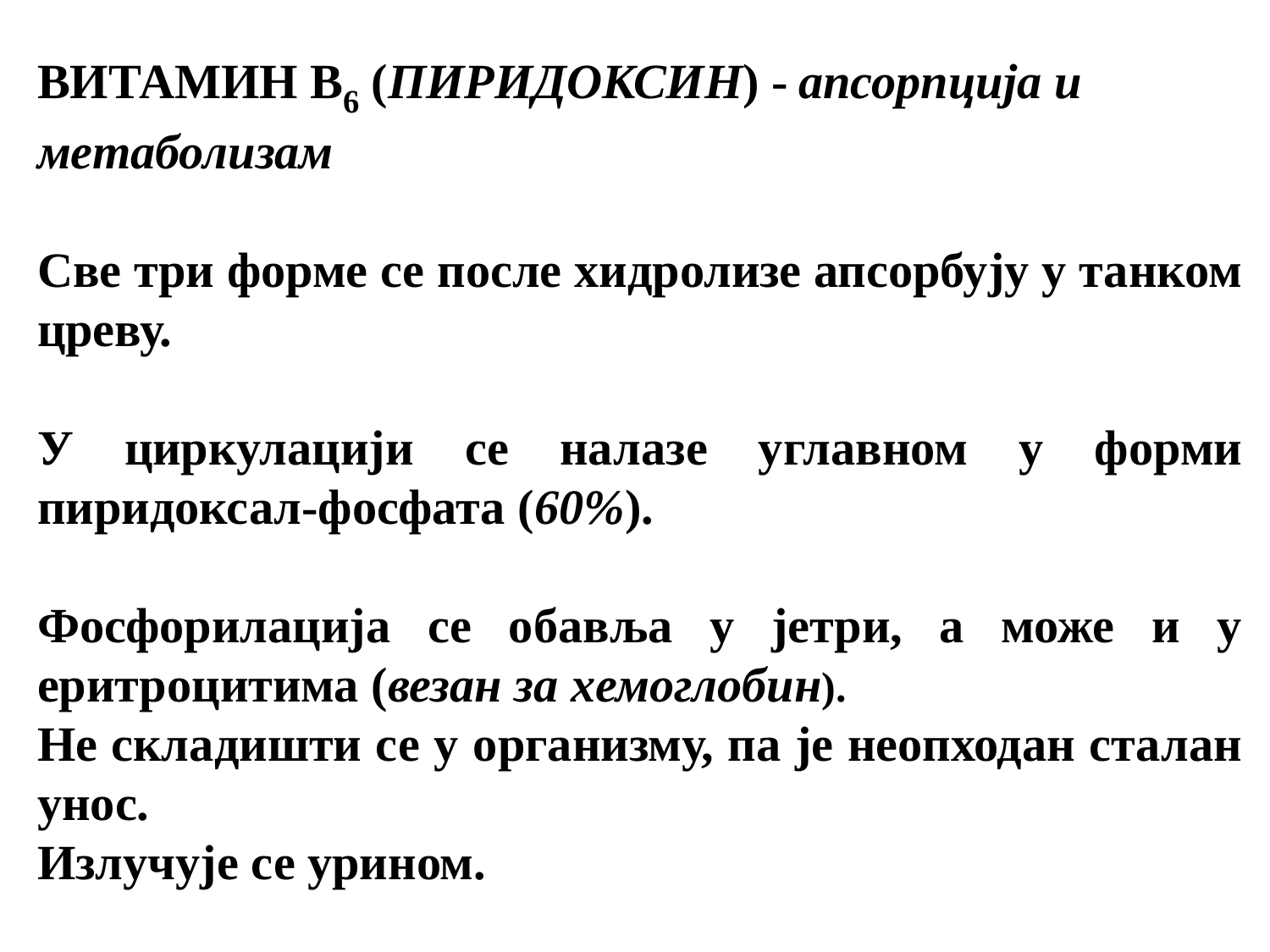

ВИТАМИН B6 (ПИРИДОКСИН) - апсорпција и метаболизам

Све три форме се после хидролизе апсорбују у танком цреву.

У циркулацији се налазе углавном у форми пиридоксал-фосфата (60%).

Фосфорилација се обавља у јетри, а може и у еритроцитима (везан за хемоглобин).
Не складишти се у организму, па је неопходан сталан унос.
Излучује се урином.